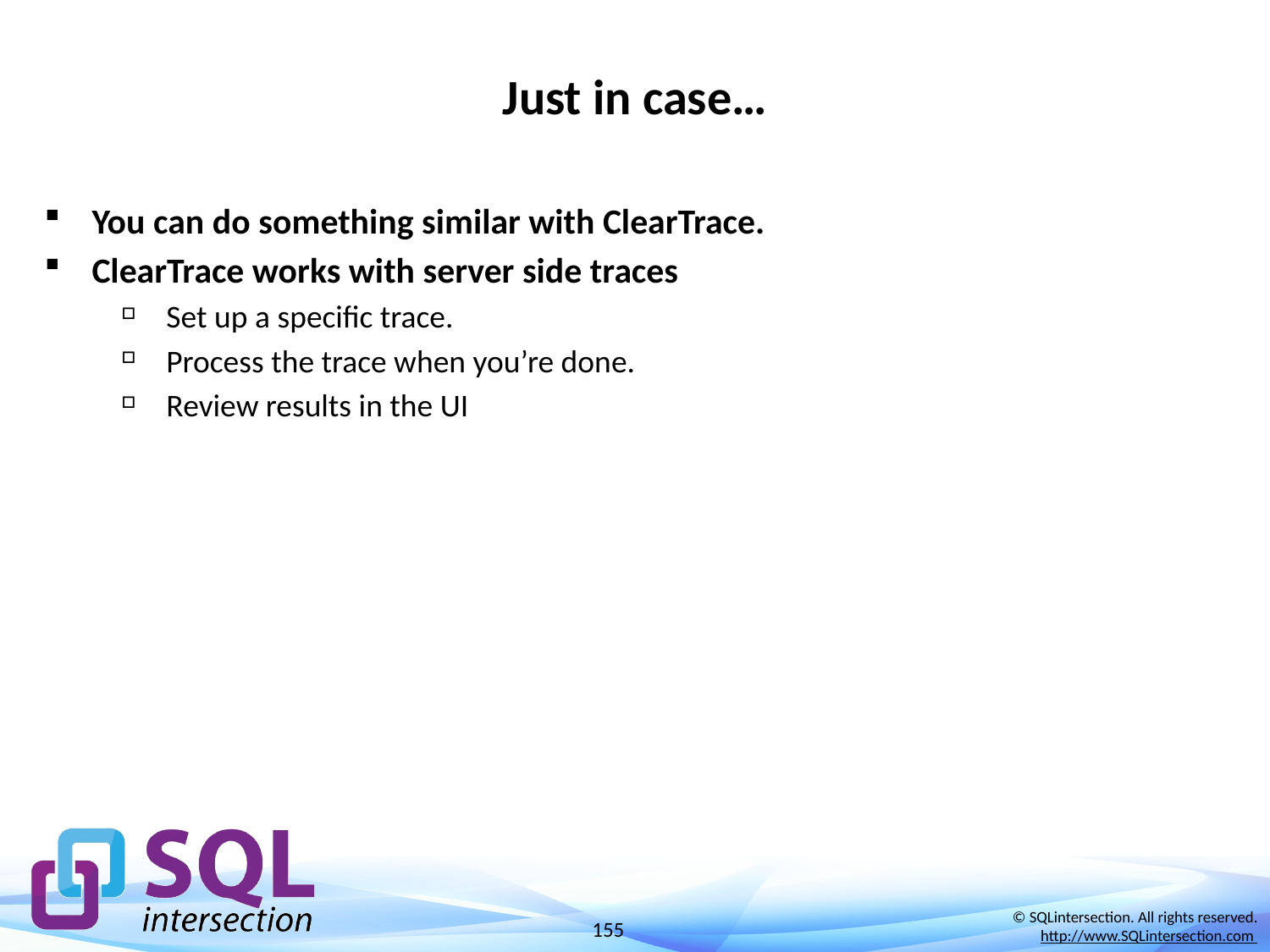

# Just in case…
You can do something similar with ClearTrace.
ClearTrace works with server side traces
Set up a specific trace.
Process the trace when you’re done.
Review results in the UI